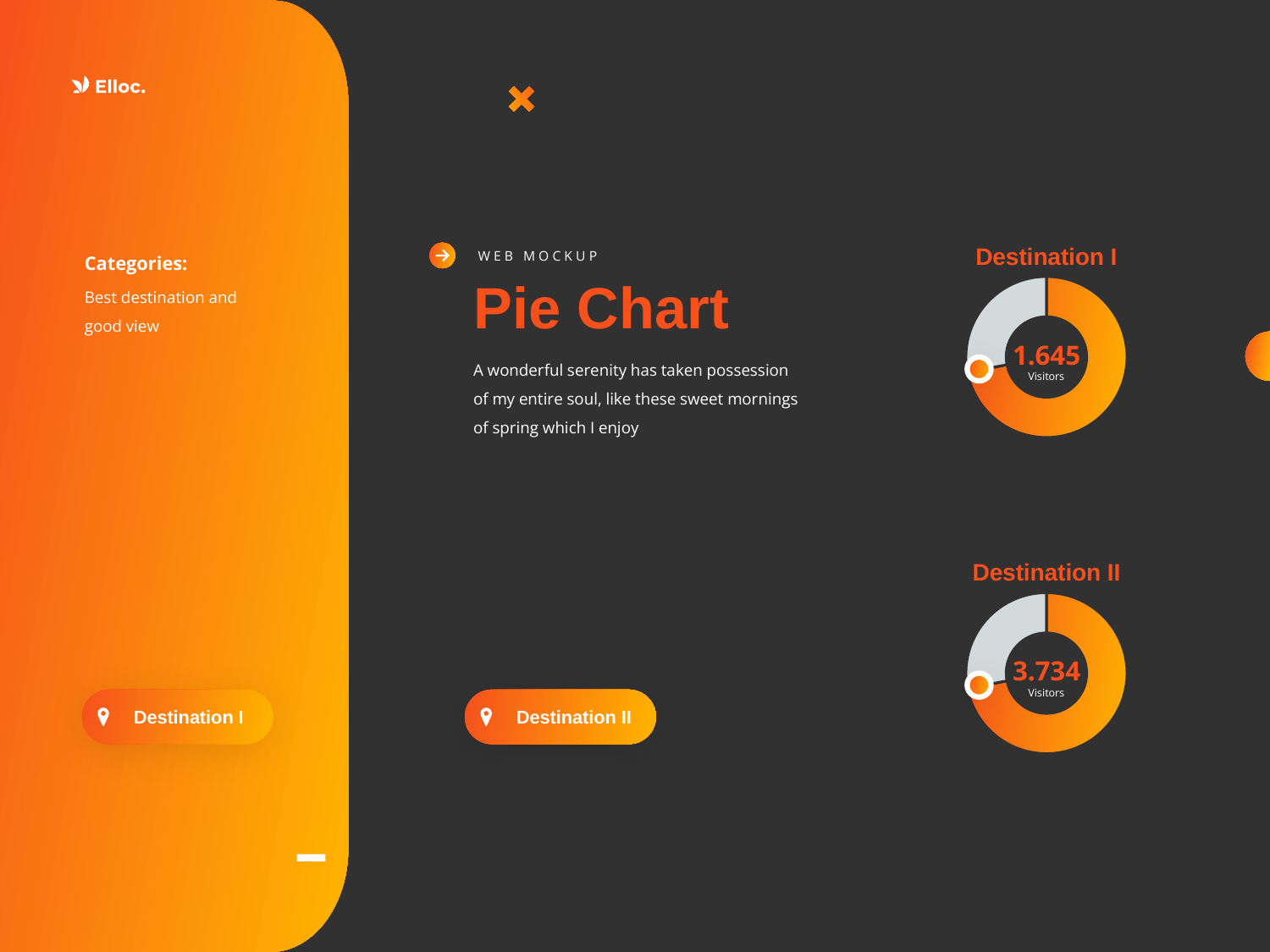

Destination I
W E B   M O C K U P

Categories:
Pie Chart
Best destination and good view

### Chart

| Category | Sales |
|---|---|
| 1st Qtr | 8.2 |
| 2nd Qtr | 3.2 |
1.645
A wonderful serenity has taken possession of my entire soul, like these sweet mornings of spring which I enjoy

Visitors

Destination II

### Chart

| Category | Sales |
|---|---|
| 1st Qtr | 8.2 |
| 2nd Qtr | 3.2 |
3.734

Visitors

Destination I
Destination II